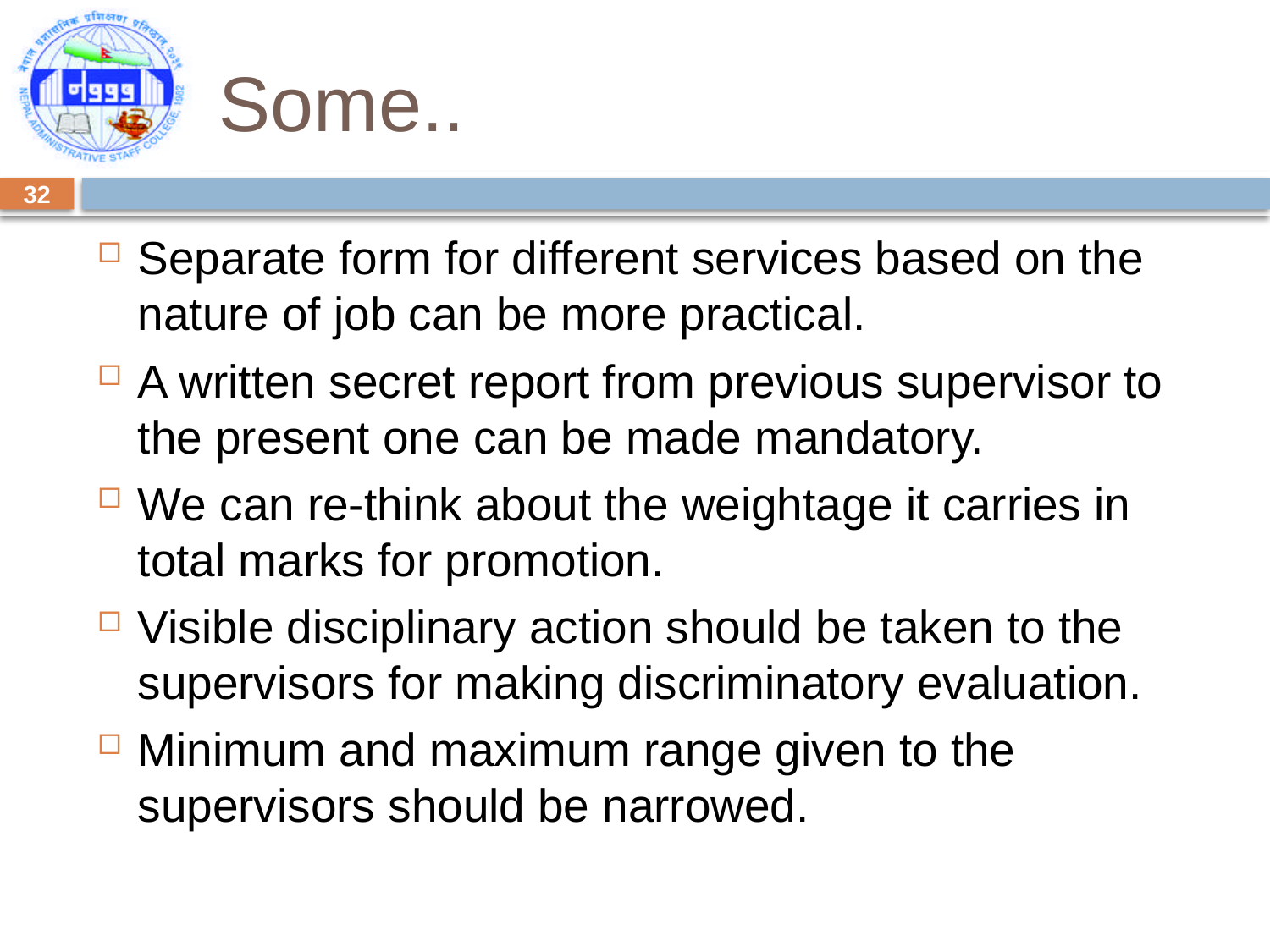

# Some..
32
Separate form for different services based on the nature of job can be more practical.
A written secret report from previous supervisor to the present one can be made mandatory.
We can re-think about the weightage it carries in total marks for promotion.
Visible disciplinary action should be taken to the supervisors for making discriminatory evaluation.
Minimum and maximum range given to the supervisors should be narrowed.